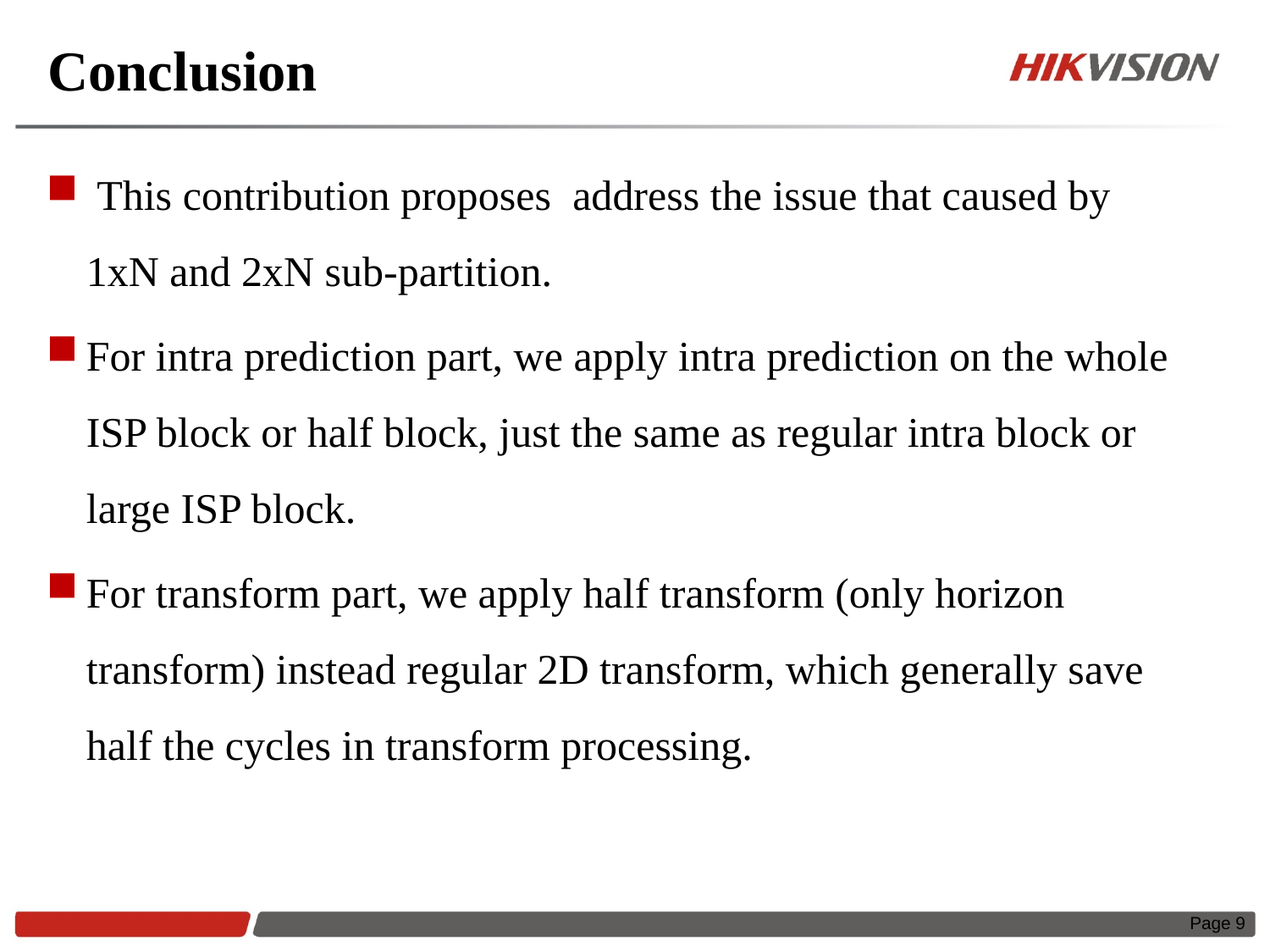

# Conclusion
 This contribution proposes  address the issue that caused by 1xN and 2xN sub-partition.
For intra prediction part, we apply intra prediction on the whole ISP block or half block, just the same as regular intra block or large ISP block.
For transform part, we apply half transform (only horizon transform) instead regular 2D transform, which generally save half the cycles in transform processing.
Page 9